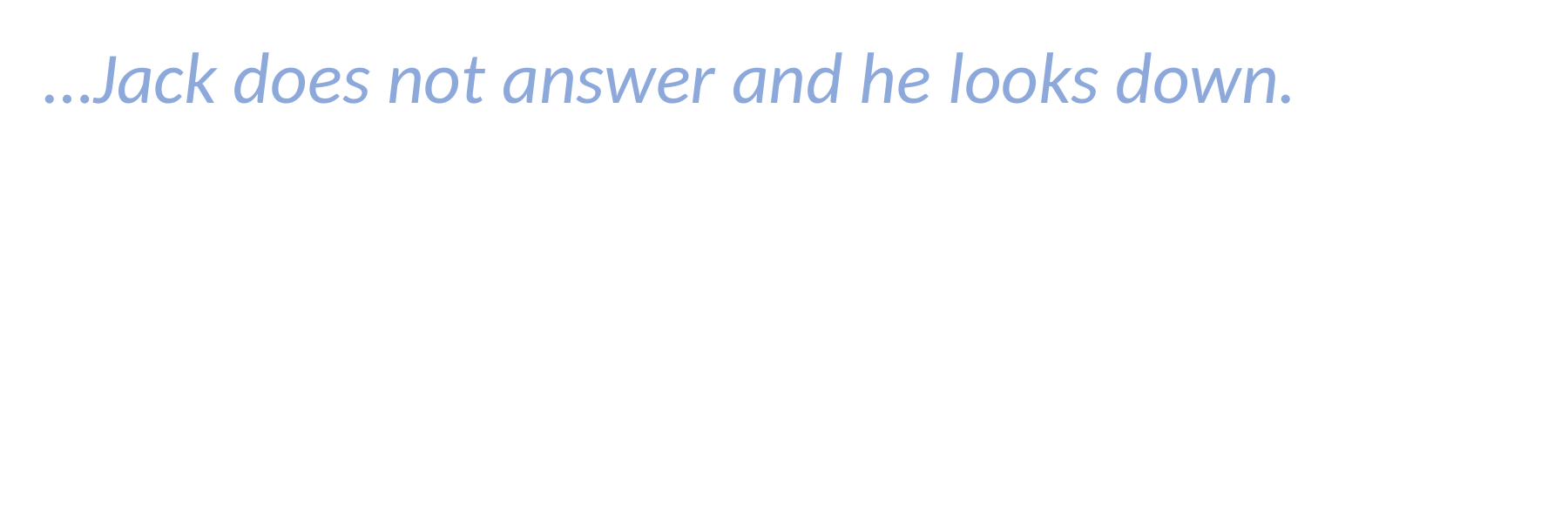

…Jack does not answer and he looks down.